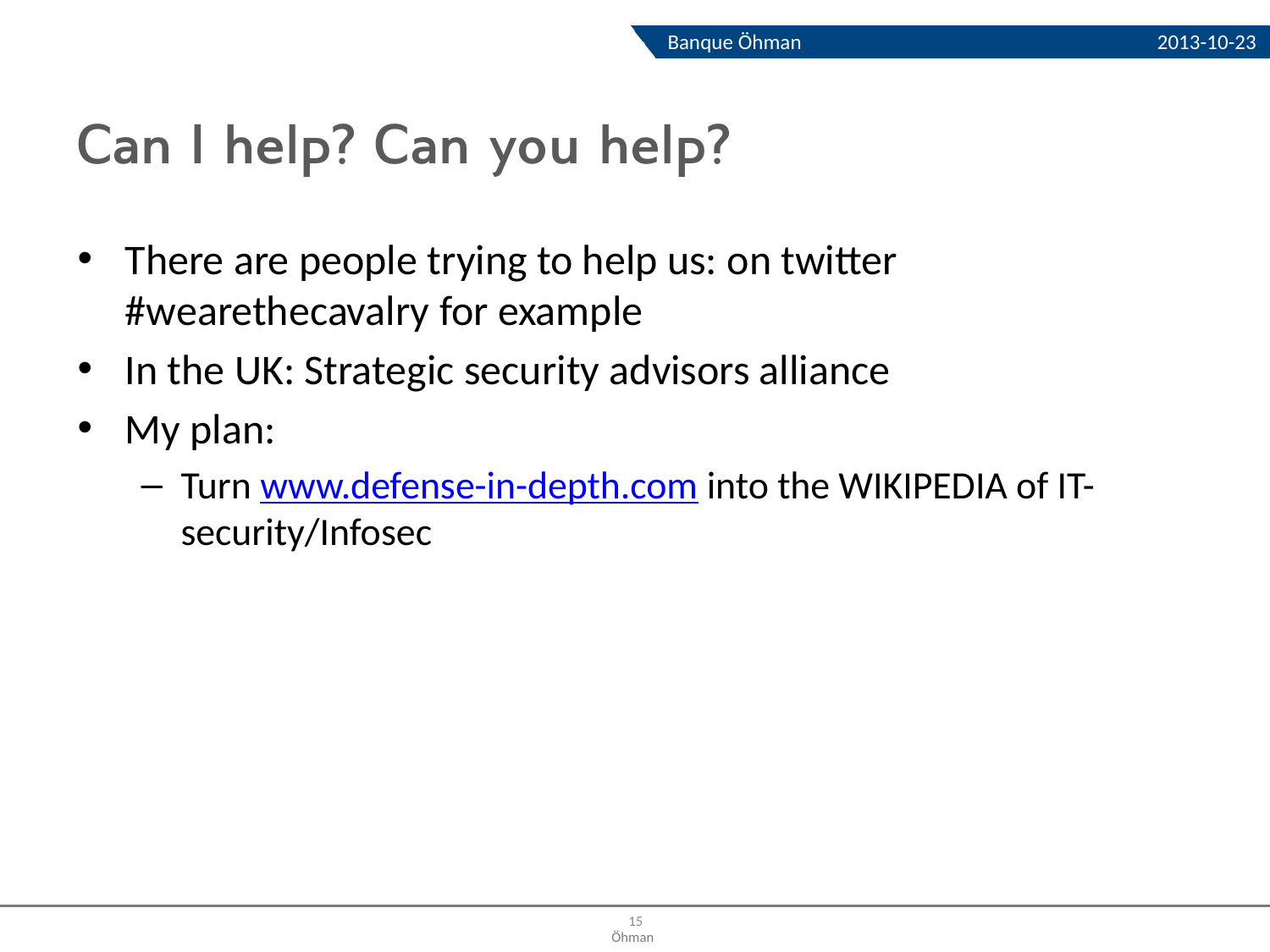

2013-10-23
Banque Öhman
# Can I help? Can you help?
There are people trying to help us: on twitter #wearethecavalry for example
In the UK: Strategic security advisors alliance
My plan:
Turn www.defense-in-depth.com into the WIKIPEDIA of IT-security/Infosec